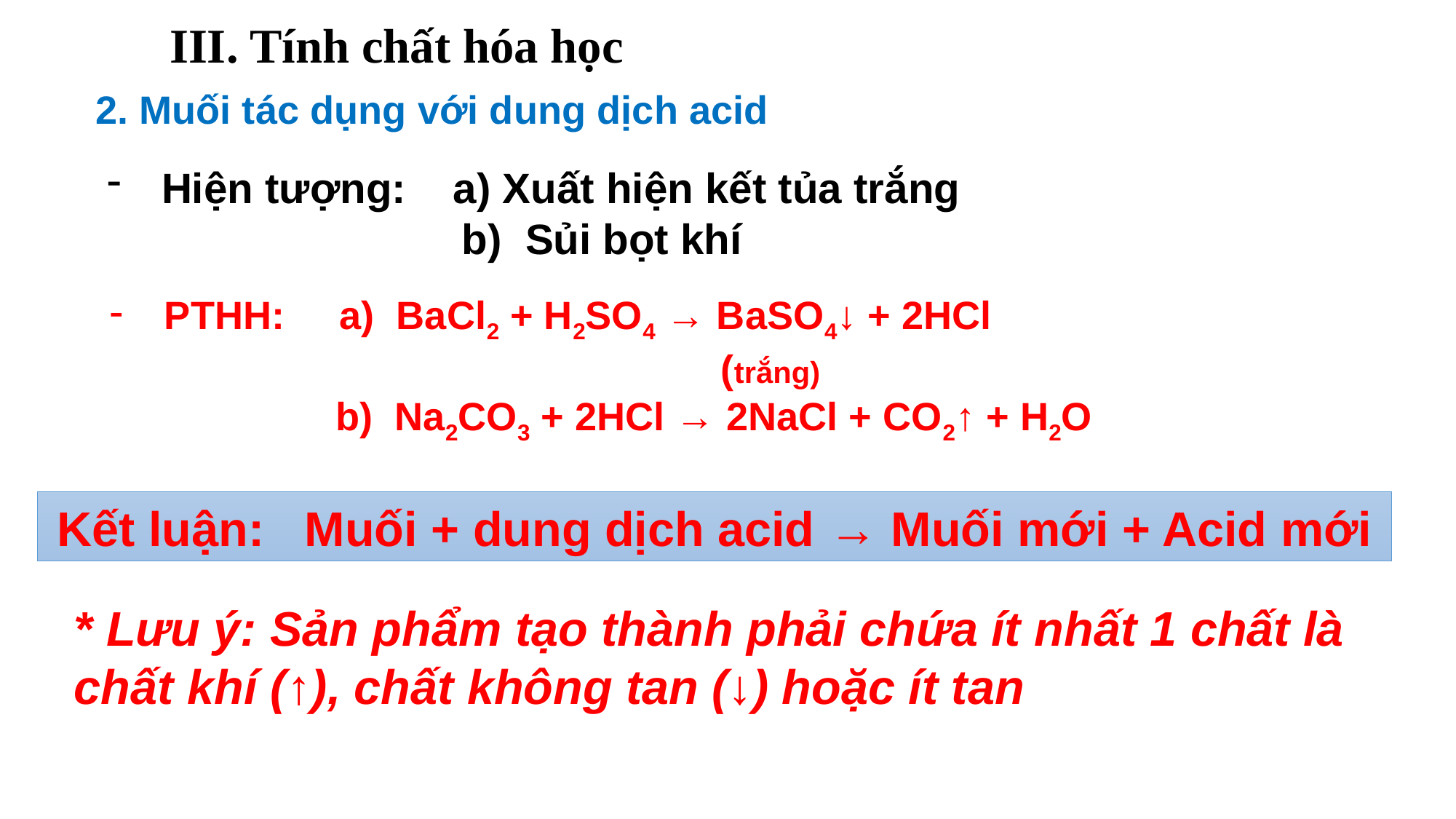

III. Tính chất hóa học
2. Muối tác dụng với dung dịch acid
Hiện tượng:    a) Xuất hiện kết tủa trắng
                              b)  Sủi bọt khí
PTHH:     a)  BaCl2 + H2SO4 → BaSO4↓ + 2HCl
                                                        (trắng)
                           b)  Na2CO3 + 2HCl → 2NaCl + CO2↑ + H2O
Kết luận:   Muối + dung dịch acid → Muối mới + Acid mới
* Lưu ý: Sản phẩm tạo thành phải chứa ít nhất 1 chất là chất khí (↑), chất không tan (↓) hoặc ít tan